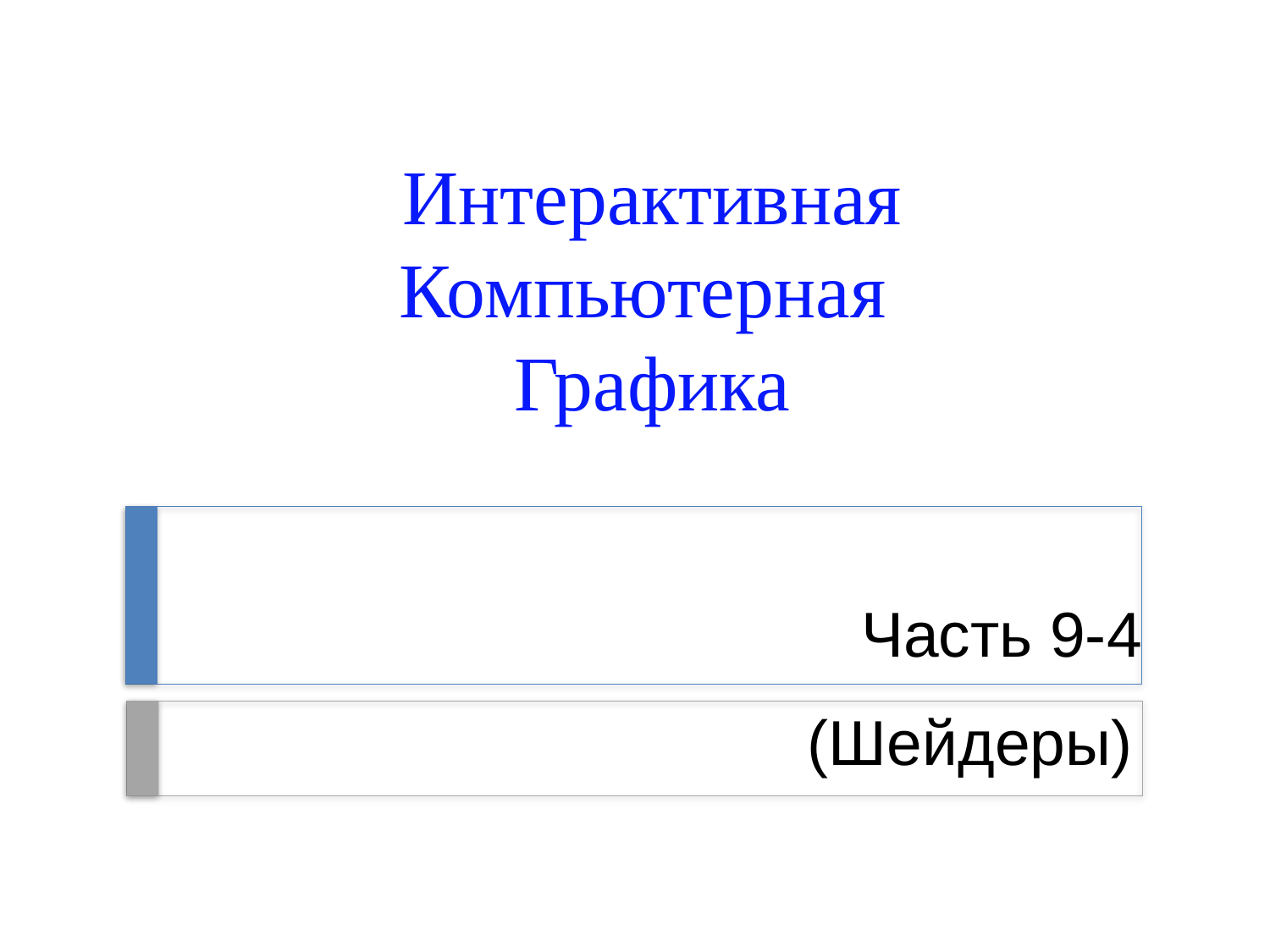

Интерактивная
Компьютерная
Графика
Часть 9-4
# (Шейдеры)